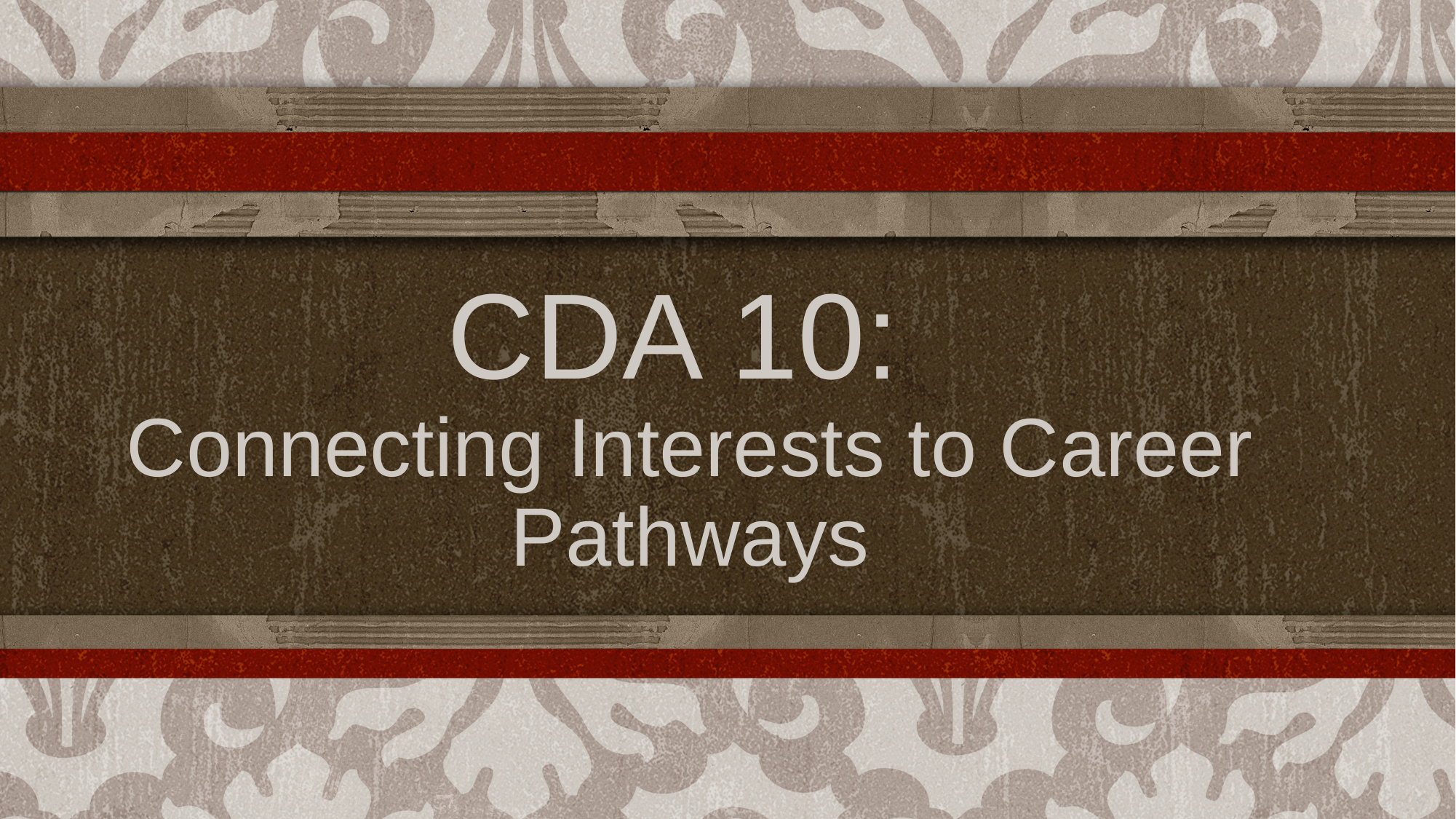

# CDA 10: Connecting Interests to Career Pathways